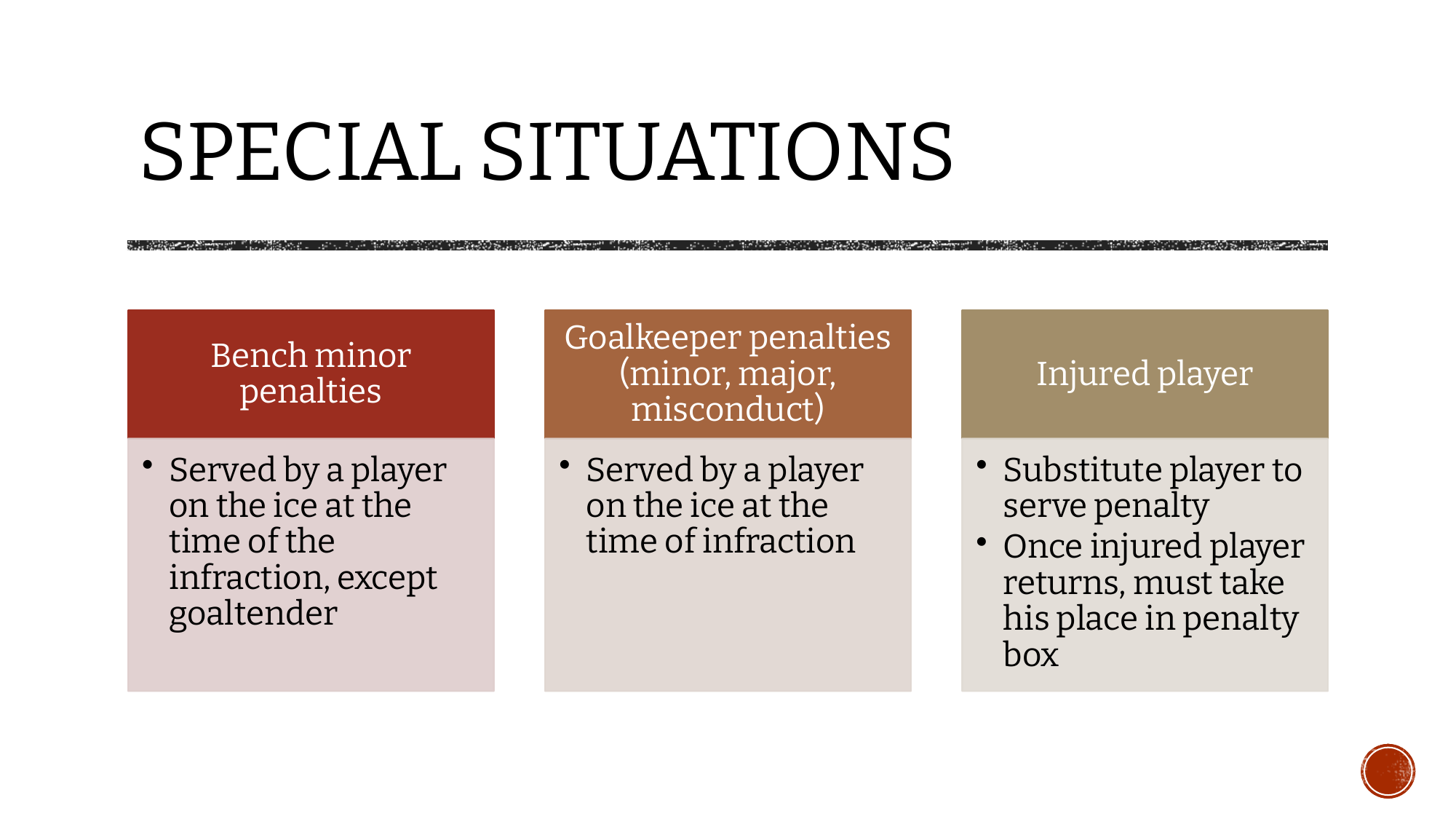

Special Situations

Bench minor penalties
Served by a player on the ice at the time of the infraction, except goaltender
Goalkeeper penalties (minor, major, misconduct)
Served by a player on the ice at the time of infraction
Injured player
Substitute player to serve penalty
Once injured player returns, must take his place in penalty box